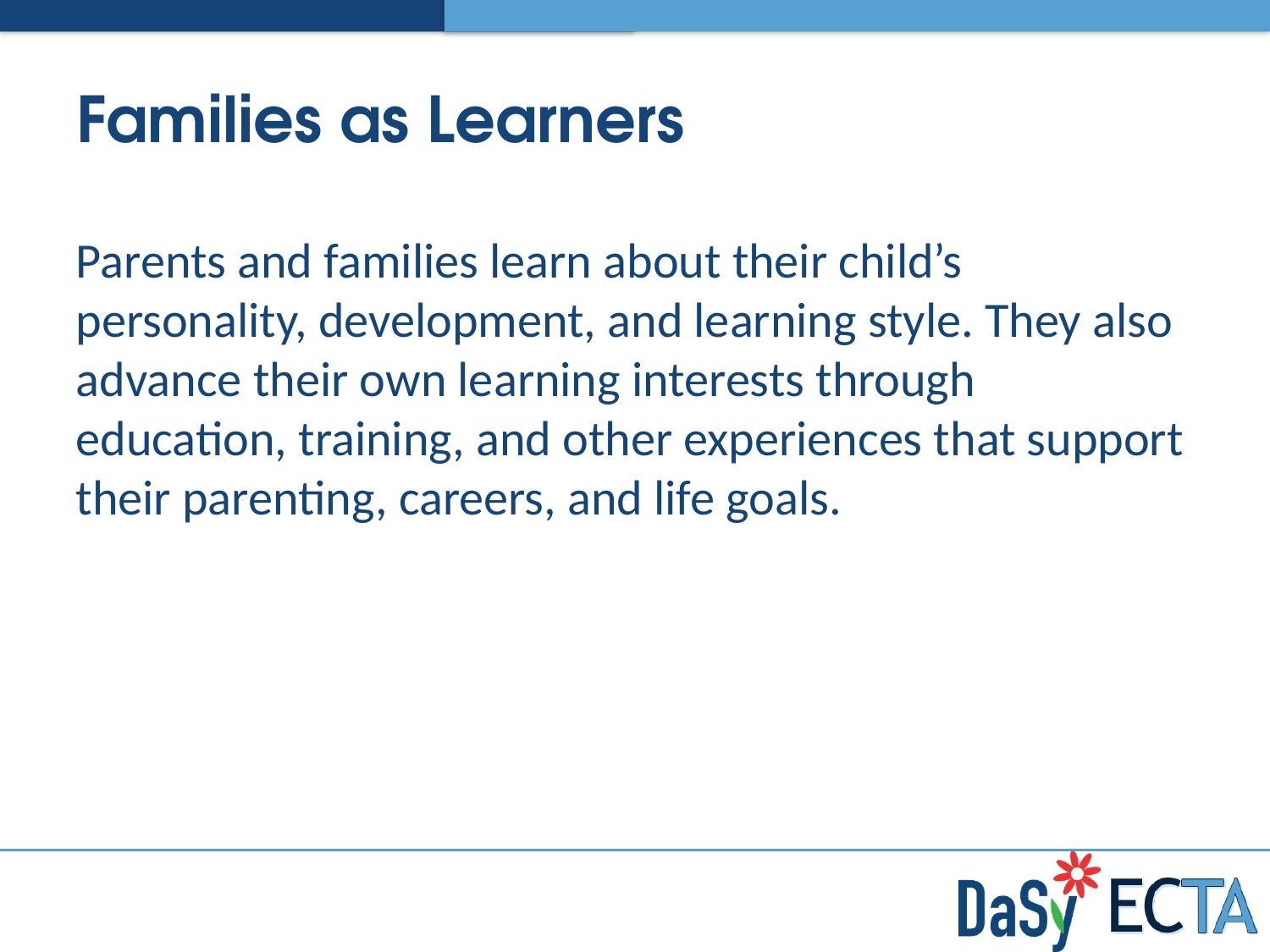

# Families as Learners
Parents and families learn about their child’s personality, development, and learning style. They also advance their own learning interests through education, training, and other experiences that support their parenting, careers, and life goals.